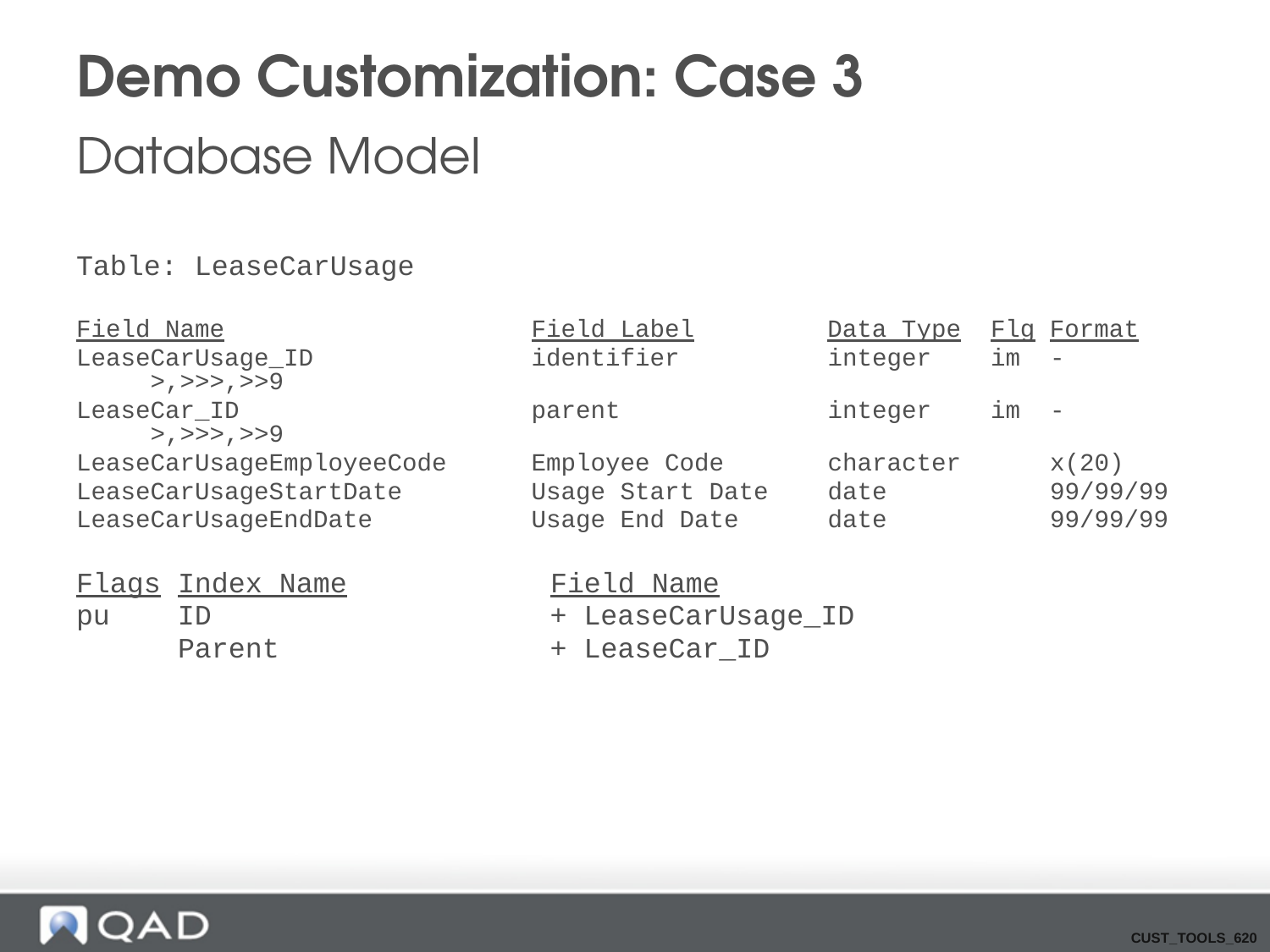

# Demo Customization: Case 3
Database Model

Table: LeaseCarUsage

Field Name              	Field Label         Data Type  Flg Format
LeaseCarUsage_ID        	identifier          integer    im  ->,>>>,>>9
LeaseCar_ID             	parent              integer    im  ->,>>>,>>9
LeaseCarUsageEmployeeCode 	Employee Code       character      x(20)
LeaseCarUsageStartDate  	Usage Start Date    date           99/99/99
LeaseCarUsageEndDate    	Usage End Date      date           99/99/99

Flags Index Name            Field Name
pu    ID                    + LeaseCarUsage_ID
      Parent                + LeaseCar_ID

CUST_TOOLS_620